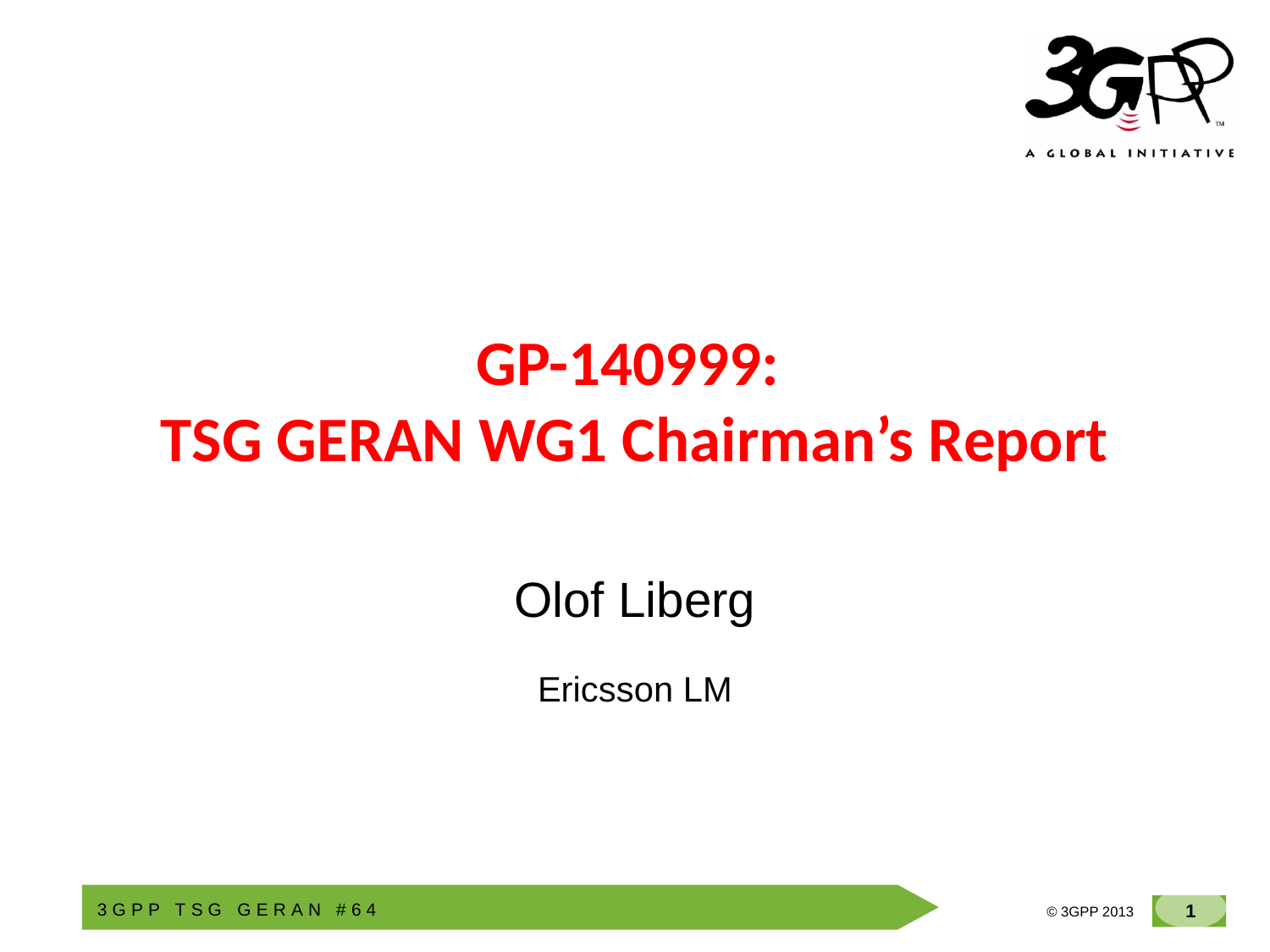

# GP-140999: TSG GERAN WG1 Chairman’s Report
Olof Liberg

Ericsson LM